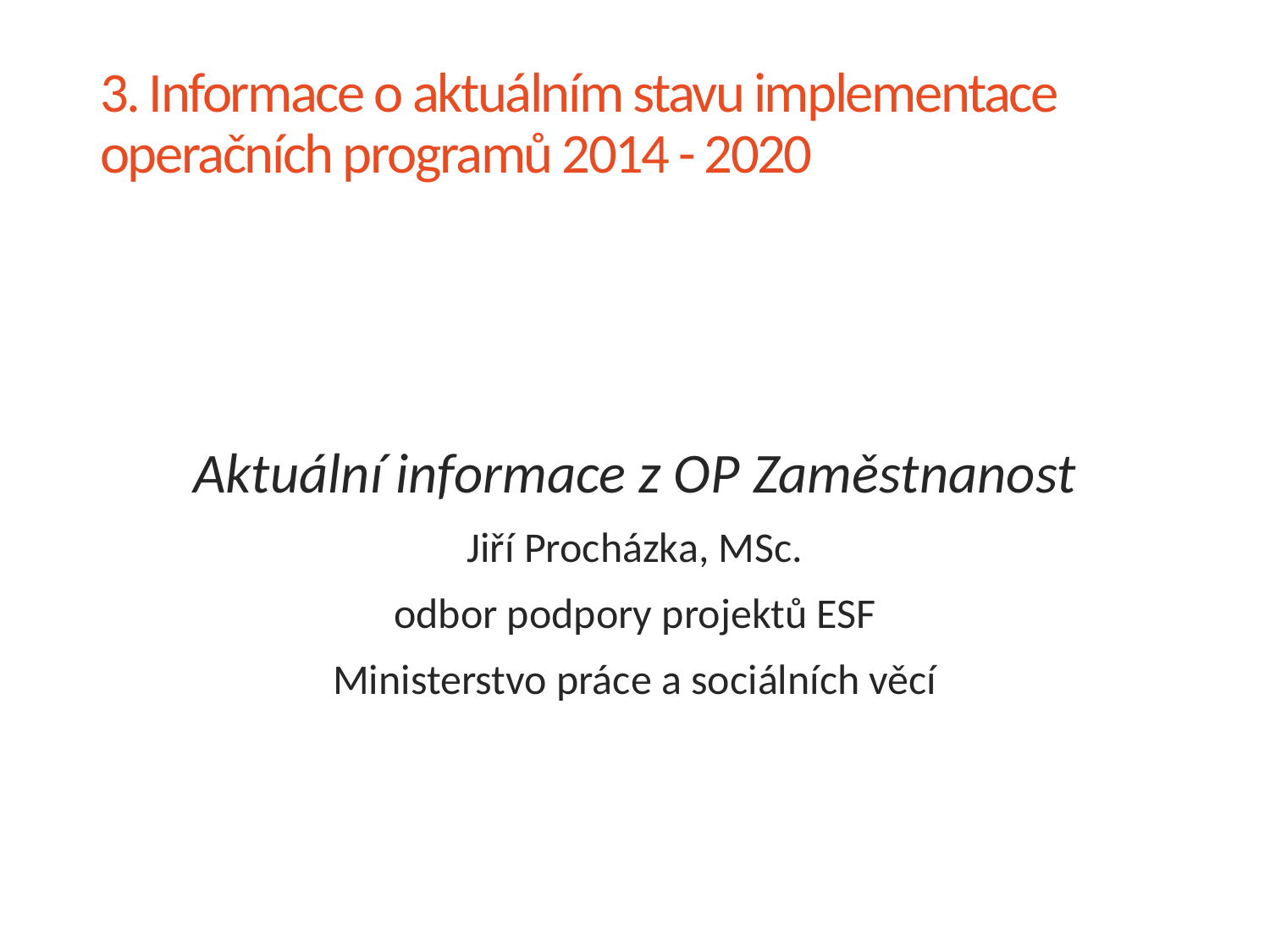

# 3. Informace o aktuálním stavu implementace operačních programů 2014 - 2020

Aktuální informace z OP Zaměstnanost
Jiří Procházka, MSc.
odbor podpory projektů ESF
Ministerstvo práce a sociálních věcí